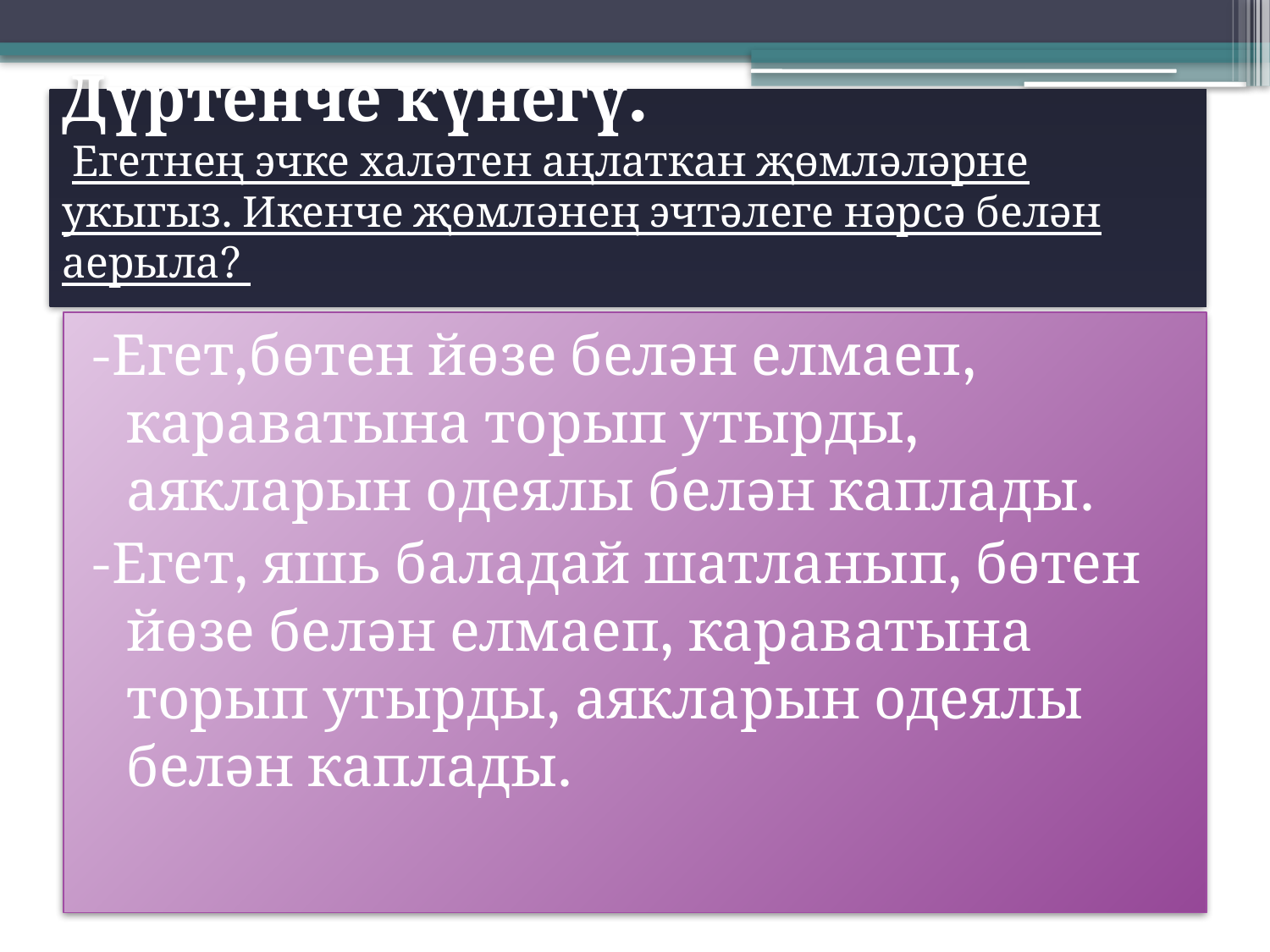

# Дүртенче күнегү. Егетнең эчке халәтен аңлаткан җөмләләрне укыгыз. Икенче җөмләнең эчтәлеге нәрсә белән аерыла?
-Егет,бөтен йөзе белән елмаеп, караватына торып утырды, аякларын одеялы белән каплады.
-Егет, яшь баладай шатланып, бөтен йөзе белән елмаеп, караватына торып утырды, аякларын одеялы белән каплады.